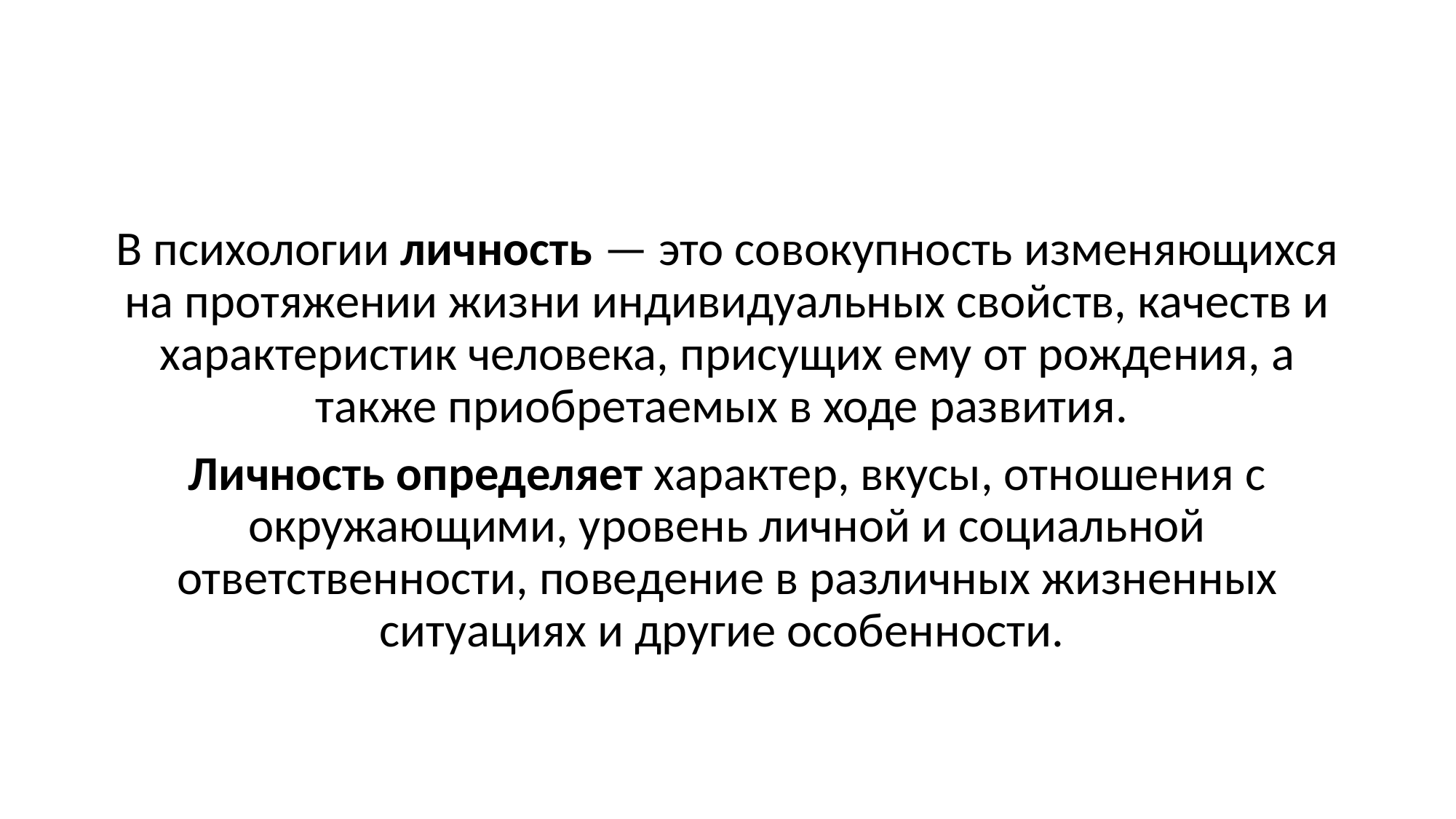

#
В психологии личность — это совокупность изменяющихся на протяжении жизни индивидуальных свойств, качеств и характеристик человека, присущих ему от рождения, а также приобретаемых в ходе развития.
Личность определяет характер, вкусы, отношения с окружающими, уровень личной и социальной ответственности, поведение в различных жизненных ситуациях и другие особенности.